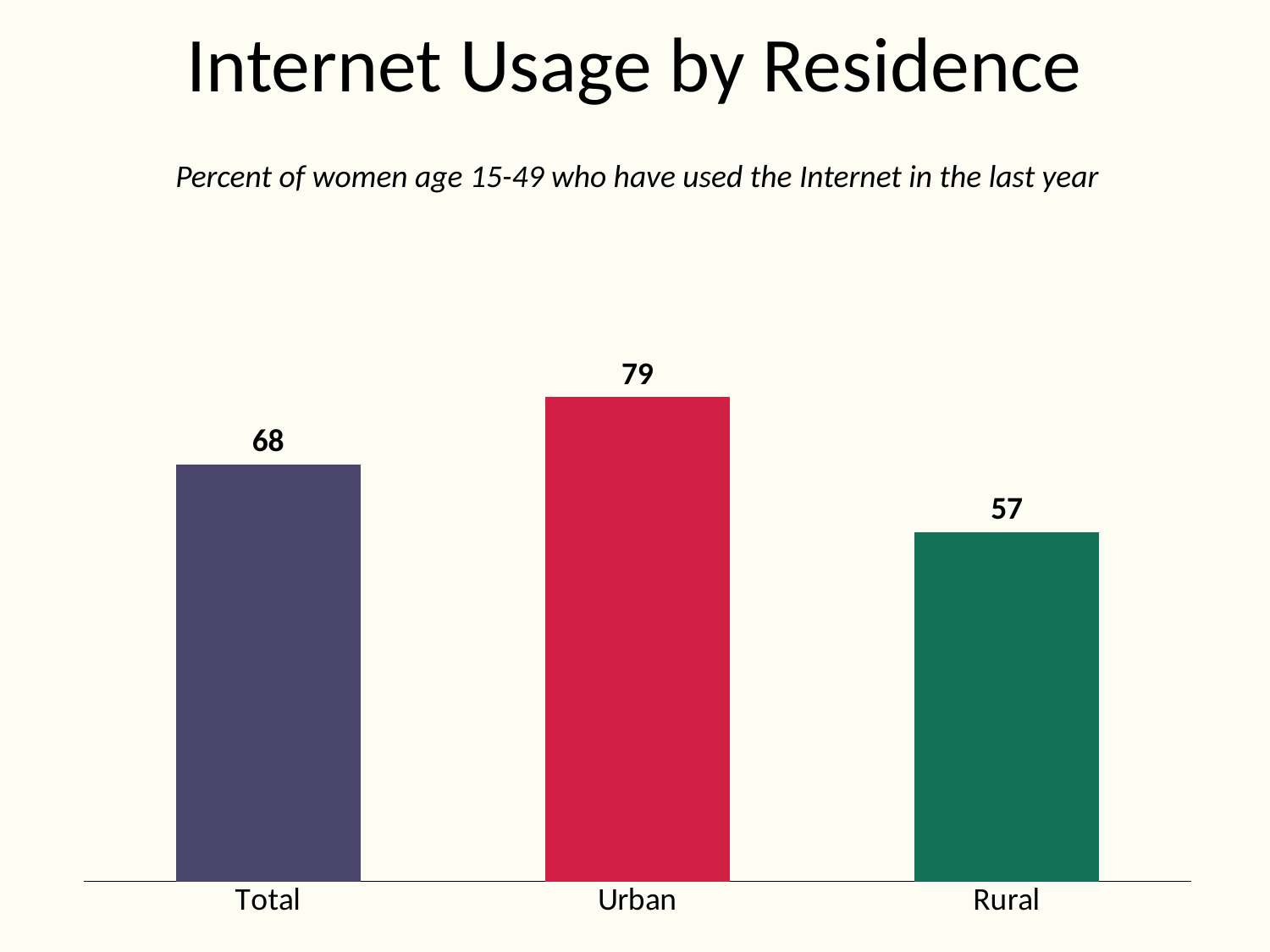

# Internet Usage by Residence
Percent of women age 15-49 who have used the Internet in the last year

### Chart

| Category | Women |
|---|---|
| Total | 68.0 |
| Urban | 79.0 |
| Rural | 57.0 |